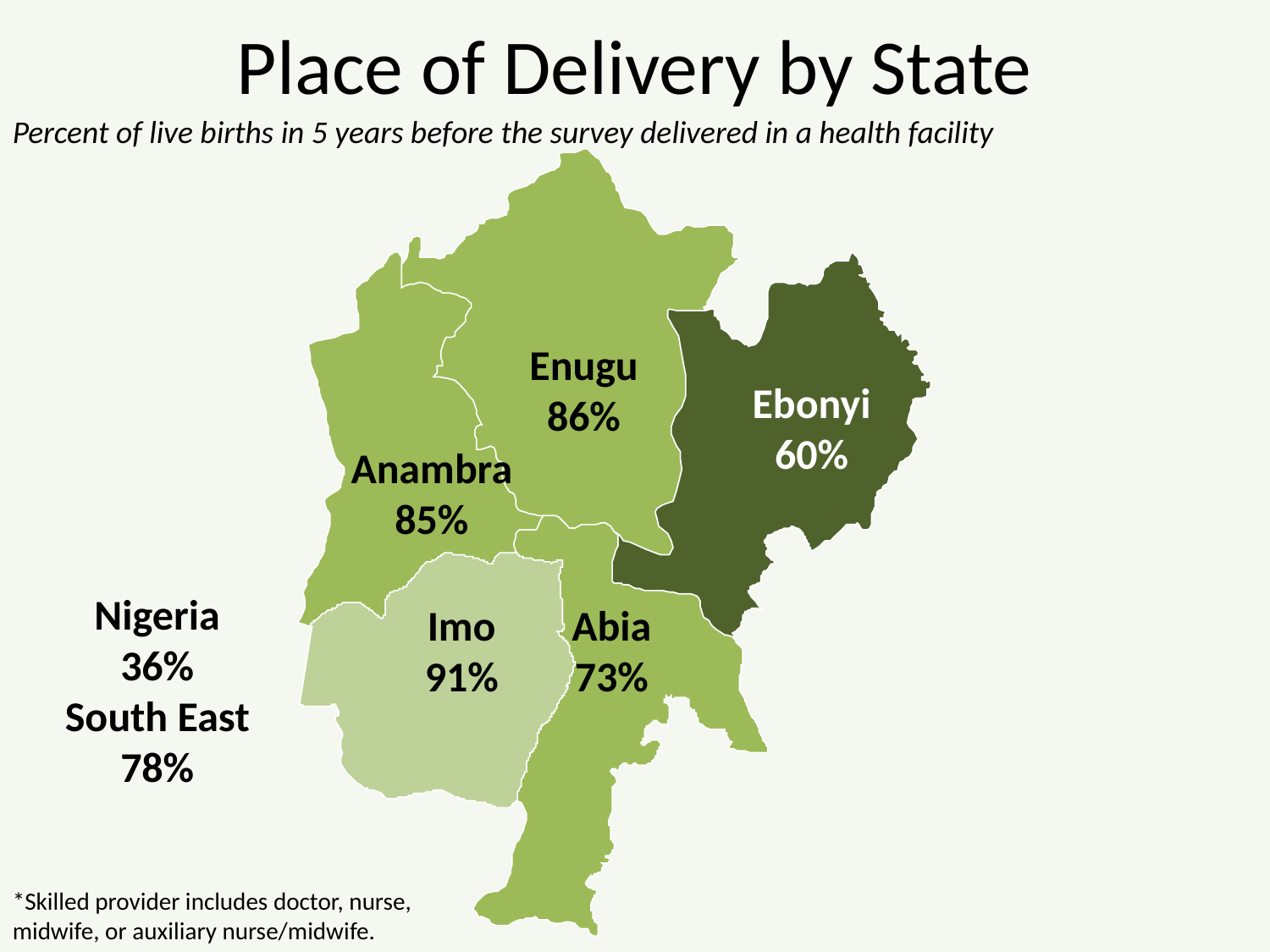

# Place of Delivery by State

Percent of live births in 5 years before the survey delivered in a health facility

Enugu
86%
Ebonyi
60%
Anambra
85%
Nigeria
36%
South East
78%
Imo
91%
Abia
73%
*Skilled provider includes doctor, nurse,
midwife, or auxiliary nurse/midwife.